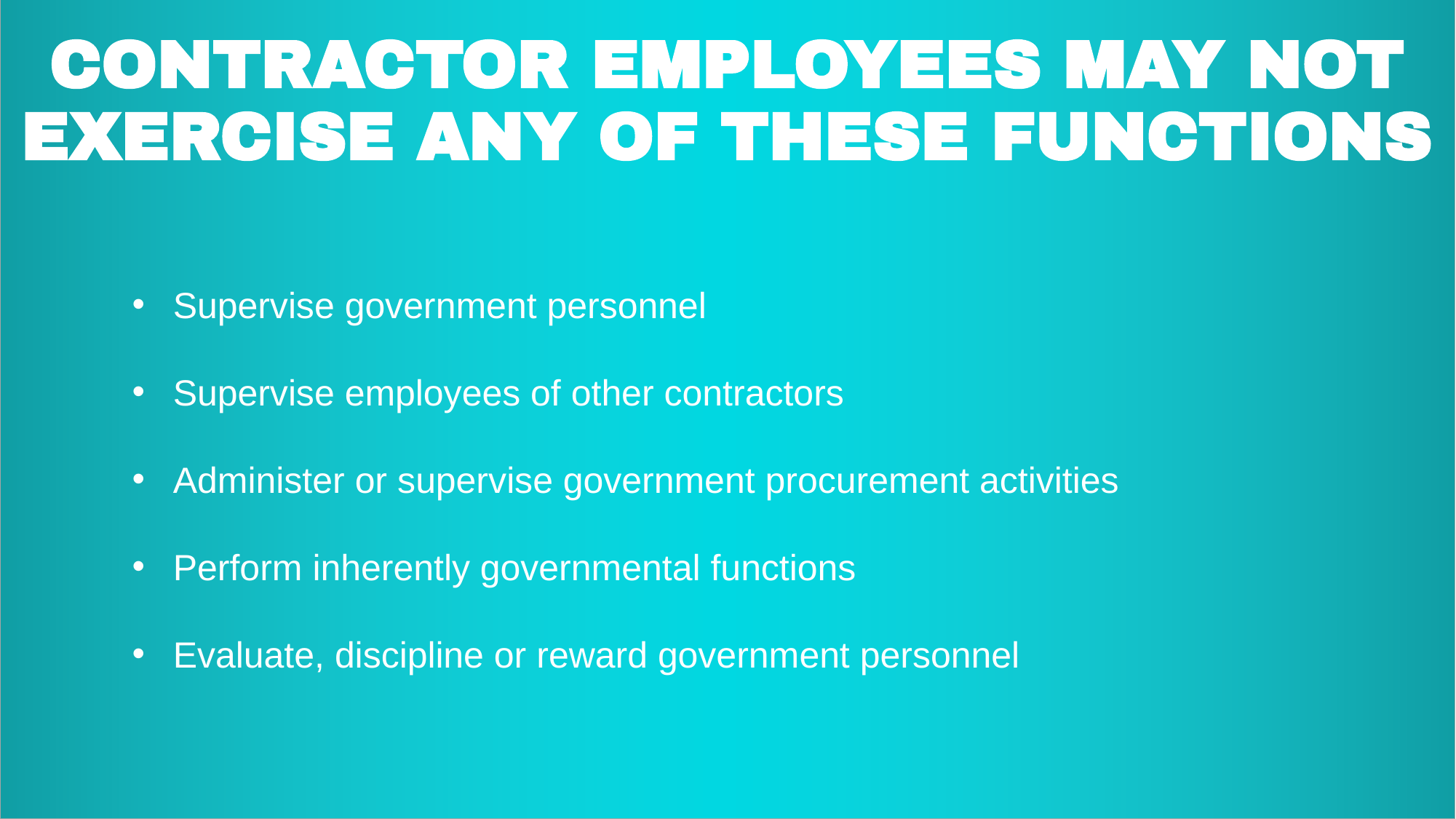

CONTRACTOR EMPLOYEES MAY NOT EXERCISE ANY OF THESE FUNCTIONS
Supervise government personnel

Supervise employees of other contractors

Administer or supervise government procurement activities

Perform inherently governmental functions

Evaluate, discipline or reward government personnel